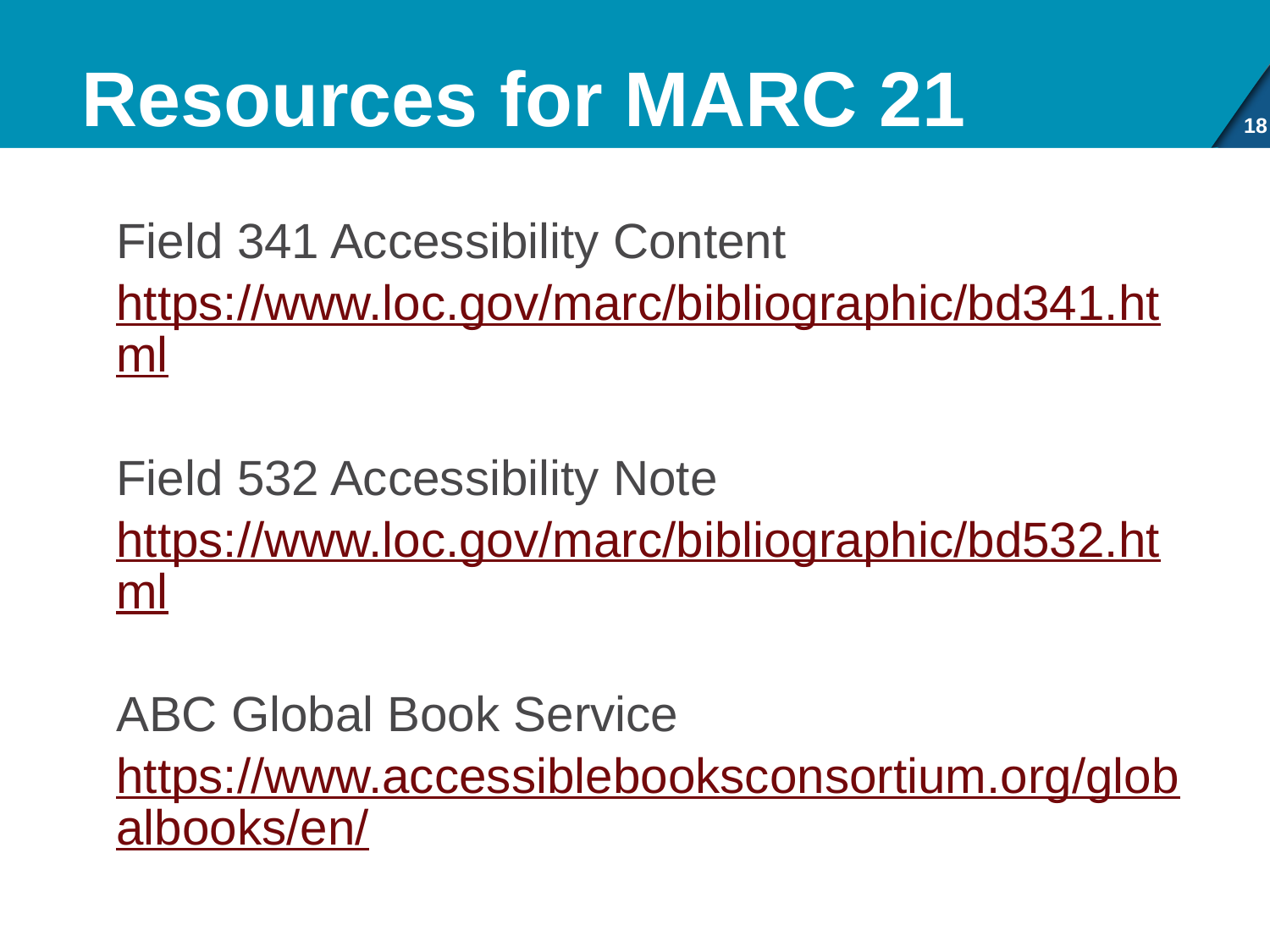

# Resources for MARC 21
18
Field 341 Accessibility Content
https://www.loc.gov/marc/bibliographic/bd341.html

Field 532 Accessibility Note
https://www.loc.gov/marc/bibliographic/bd532.html

ABC Global Book Service
https://www.accessiblebooksconsortium.org/globalbooks/en/